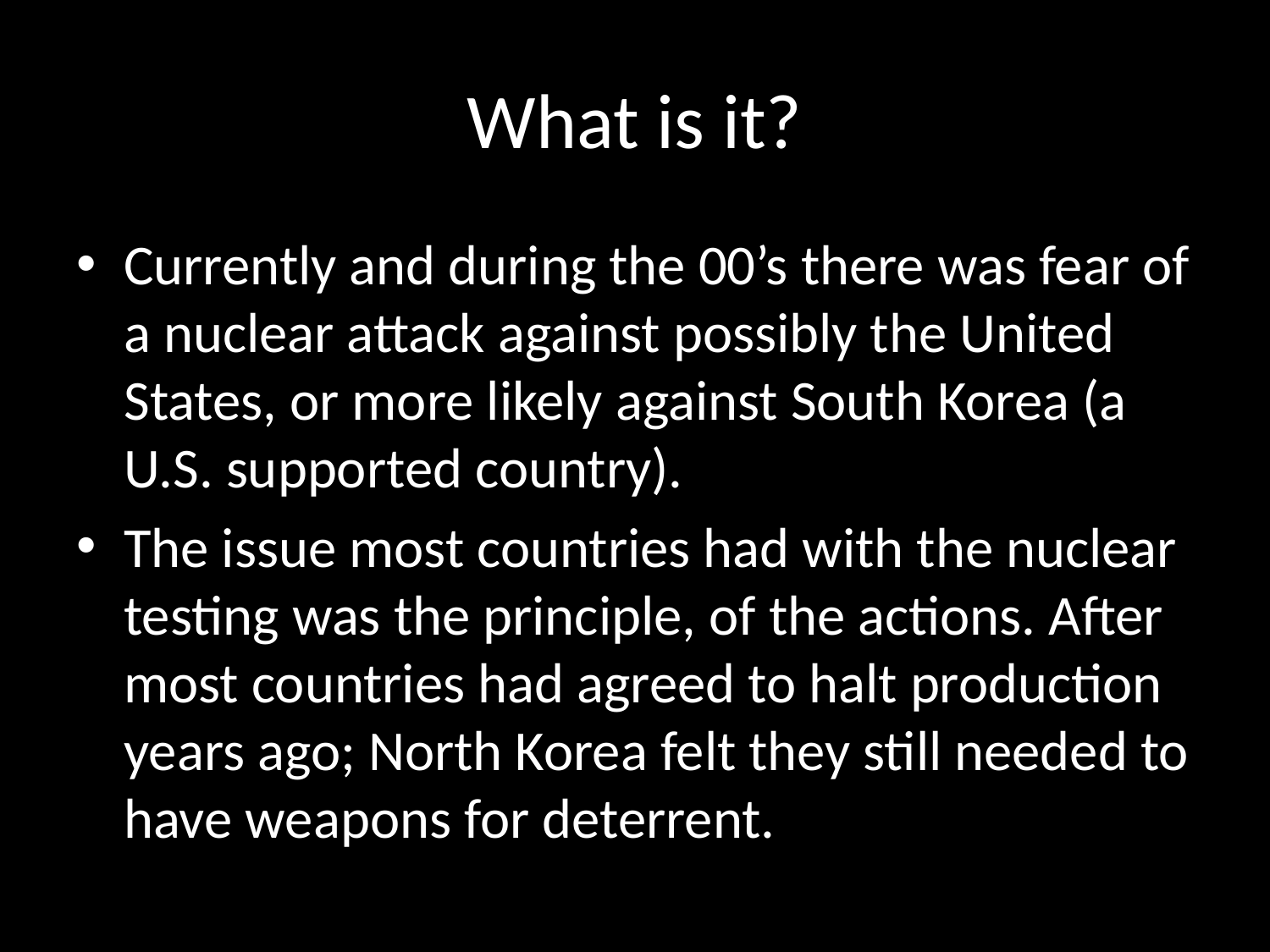

# What is it?
Currently and during the 00’s there was fear of a nuclear attack against possibly the United States, or more likely against South Korea (a U.S. supported country).
The issue most countries had with the nuclear testing was the principle, of the actions. After most countries had agreed to halt production years ago; North Korea felt they still needed to have weapons for deterrent.